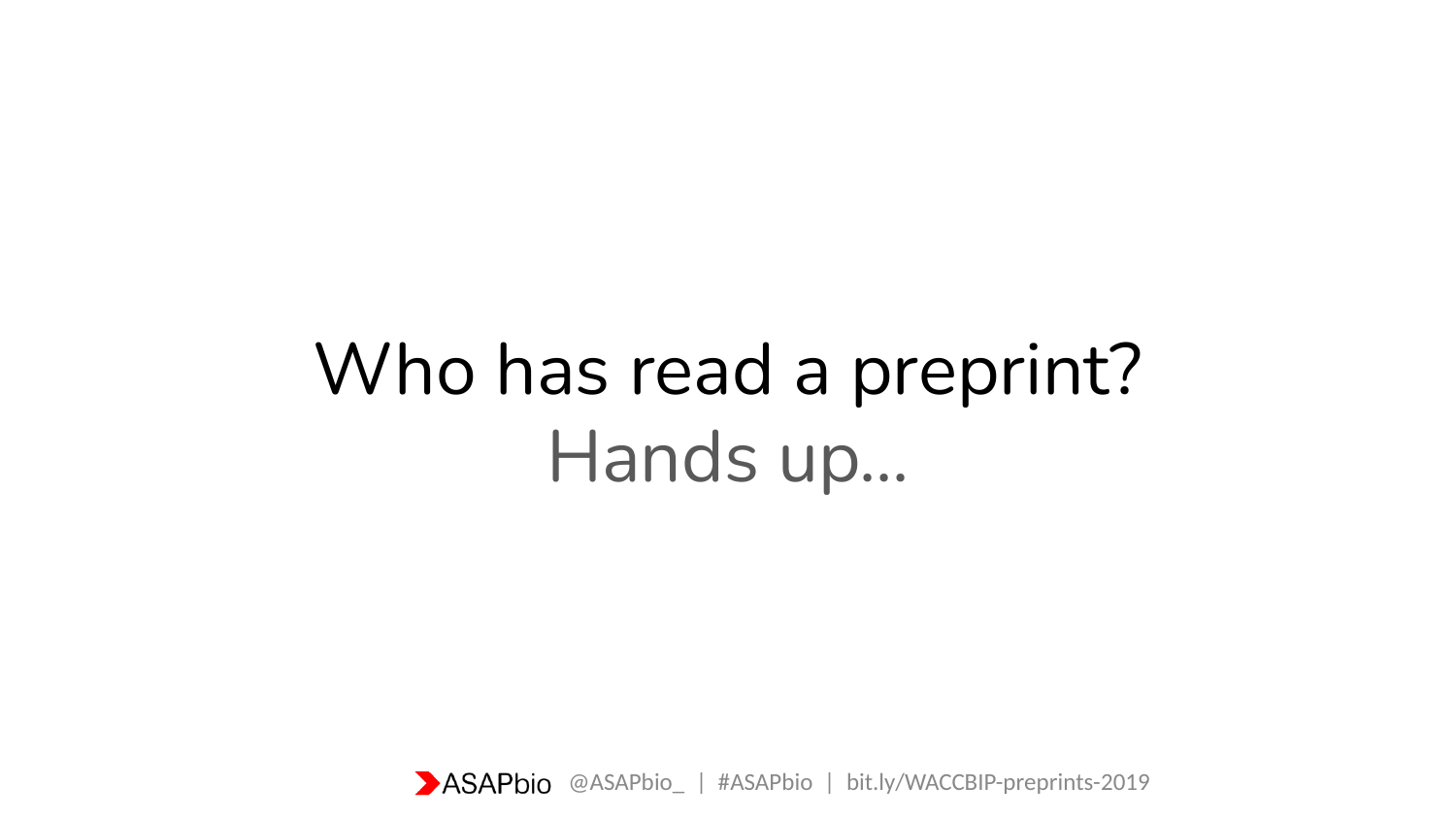

# Who has read a preprint?
Hands up...